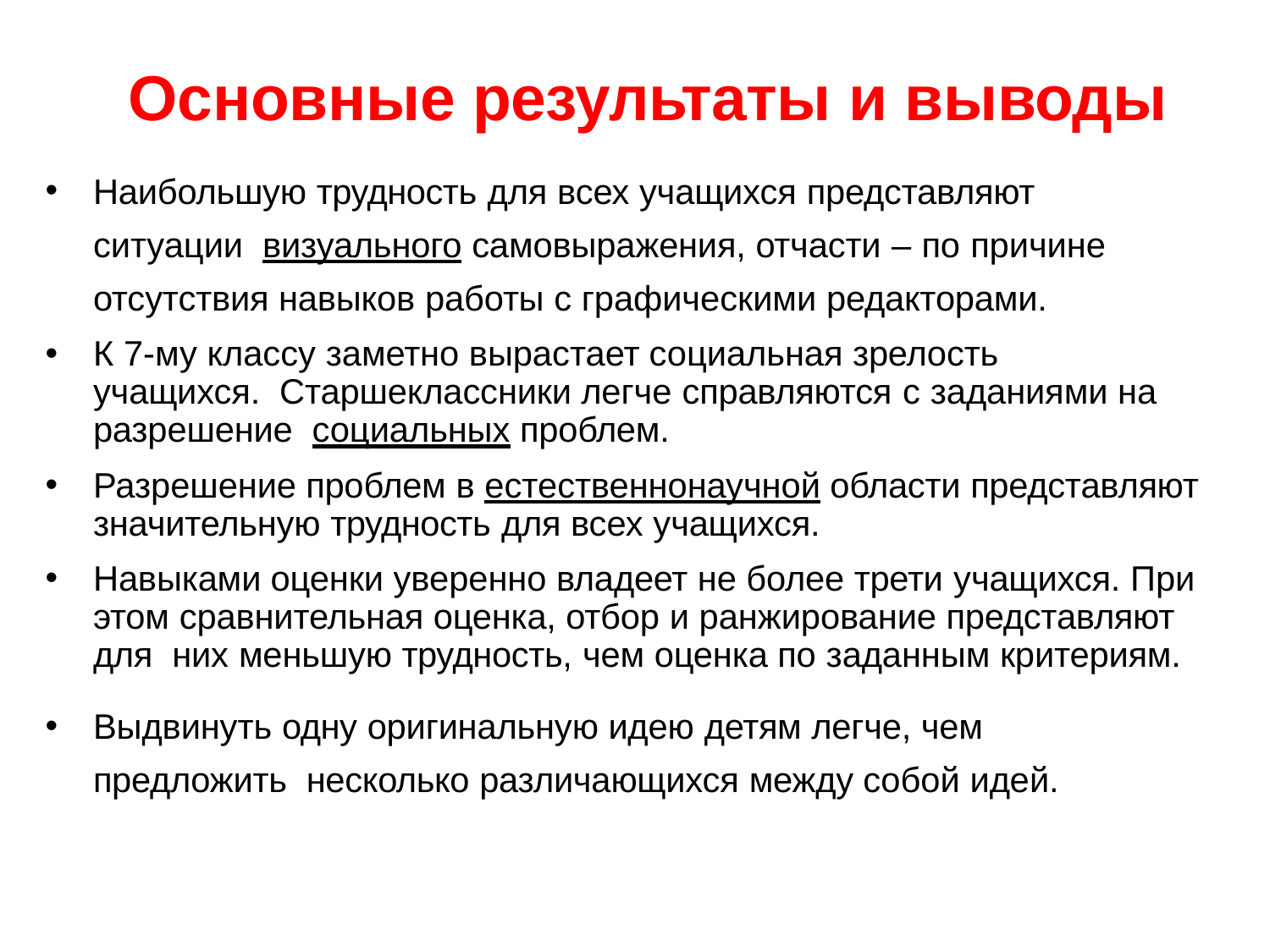

# Основные результаты и выводы
Наибольшую трудность для всех учащихся представляют ситуации  визуального самовыражения, отчасти – по причине отсутствия навыков работы с графическими редакторами.
К 7-му классу заметно вырастает социальная зрелость учащихся.  Старшеклассники легче справляются с заданиями на разрешение  социальных проблем.
Разрешение проблем в естественнонаучной области представляют  значительную трудность для всех учащихся.
Навыками оценки уверенно владеет не более трети учащихся. При  этом сравнительная оценка, отбор и ранжирование представляют для  них меньшую трудность, чем оценка по заданным критериям.
Выдвинуть одну оригинальную идею детям легче, чем предложить  несколько различающихся между собой идей.